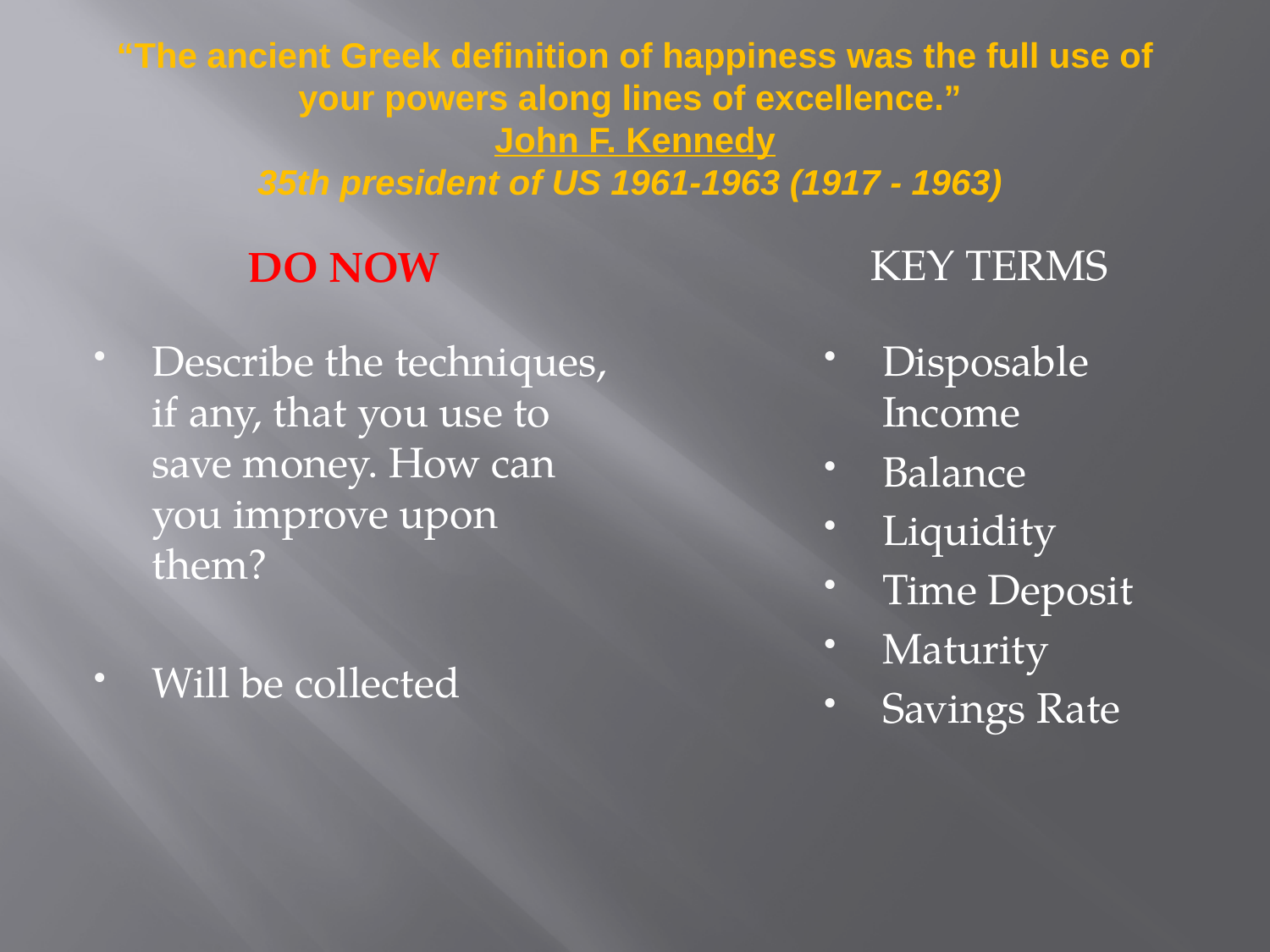

# “The ancient Greek definition of happiness was the full use of your powers along lines of excellence.” John F. Kennedy 35th president of US 1961-1963 (1917 - 1963)
Key Terms
Do Now
Describe the techniques, if any, that you use to save money. How can you improve upon them?

Will be collected
Disposable Income
Balance
Liquidity
Time Deposit
Maturity
Savings Rate